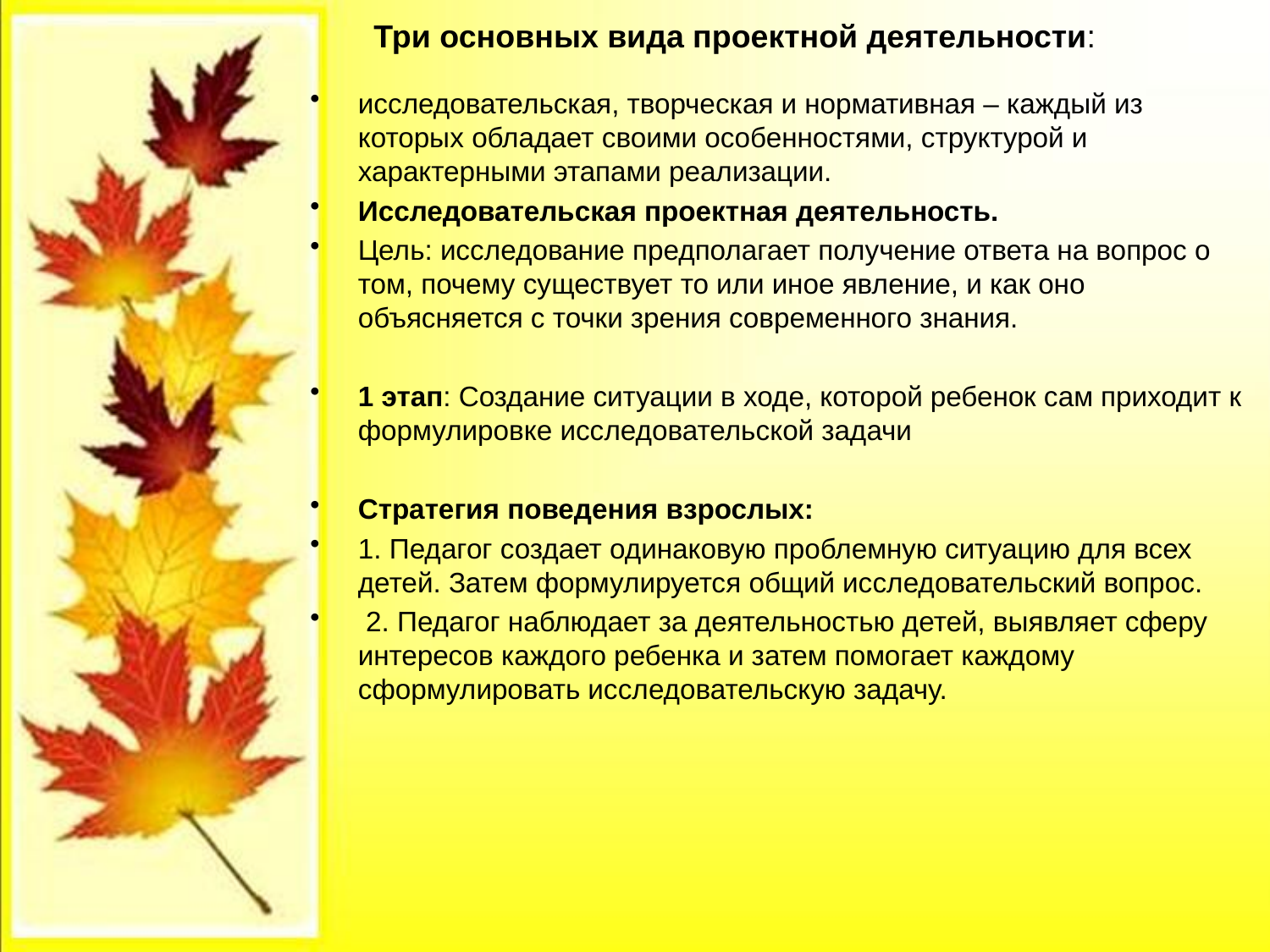

# Три основных вида проектной деятельности:
исследовательская, творческая и нормативная – каждый из которых обладает своими особенностями, структурой и характерными этапами реализации.
Исследовательская проектная деятельность.
Цель: исследование предполагает получение ответа на вопрос о том, почему существует то или иное явление, и как оно объясняется с точки зрения современного знания.

1 этап: Создание ситуации в ходе, которой ребенок сам приходит к формулировке исследовательской задачи

Стратегия поведения взрослых:
1. Педагог создает одинаковую проблемную ситуацию для всех детей. Затем формулируется общий исследовательский вопрос.
 2. Педагог наблюдает за деятельностью детей, выявляет сферу интересов каждого ребенка и затем помогает каждому сформулировать исследовательскую задачу.